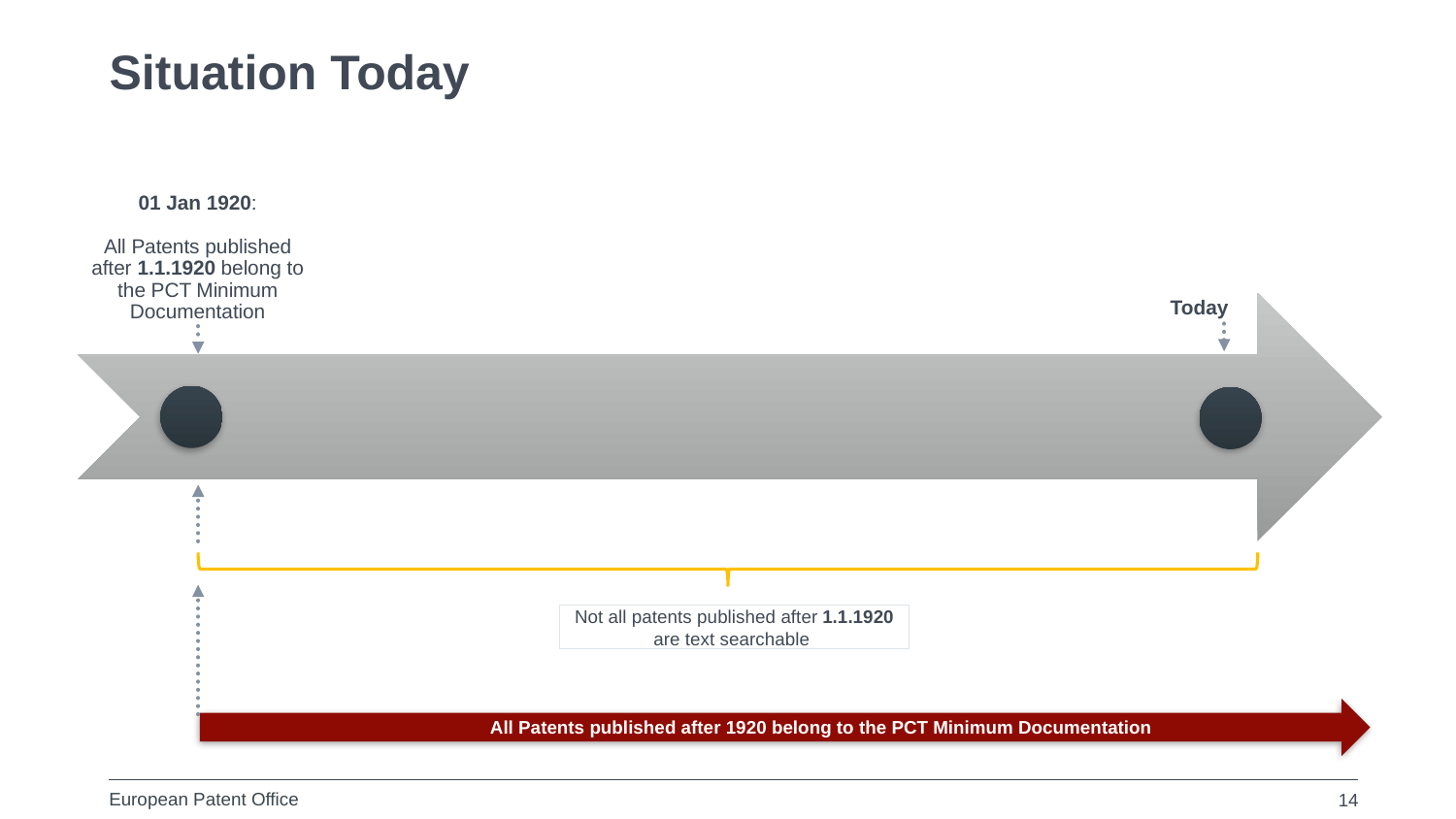

# Situation Today
Today
01 Jan 1920:
All Patents published after 1.1.1920 belong to the PCT Minimum Documentation

Patents published before Cutoff Date are not guaranteed to be text searchable

Not all patents published after 1.1.1920 are text searchable
All Patents published after 1920 belong to the PCT Minimum Documentation
14